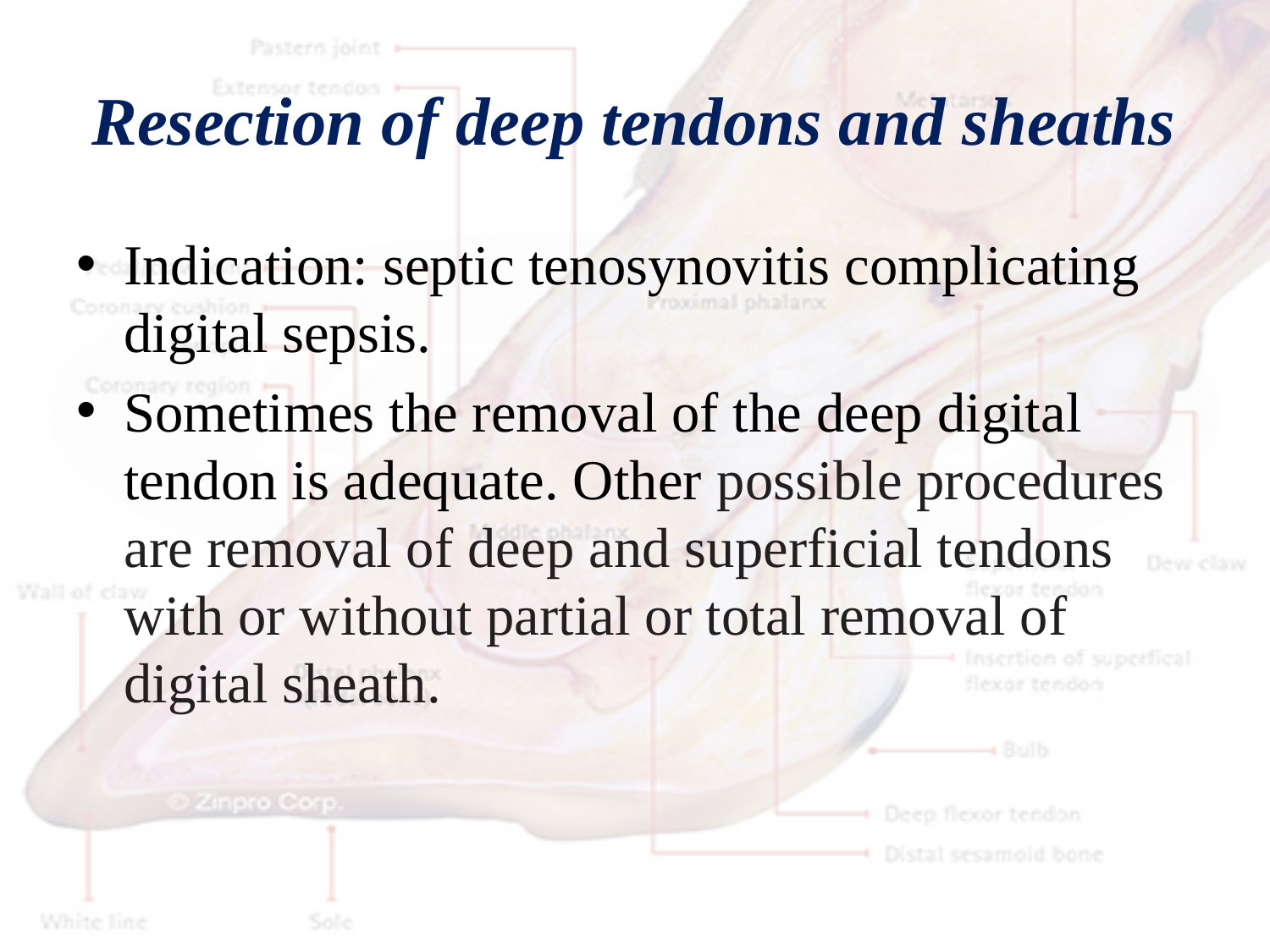

# Resection of deep tendons and sheaths
Indication: septic tenosynovitis complicating digital sepsis.
Sometimes the removal of the deep digital tendon is adequate. Other possible procedures are removal of deep and superficial tendons with or without partial or total removal of digital sheath.